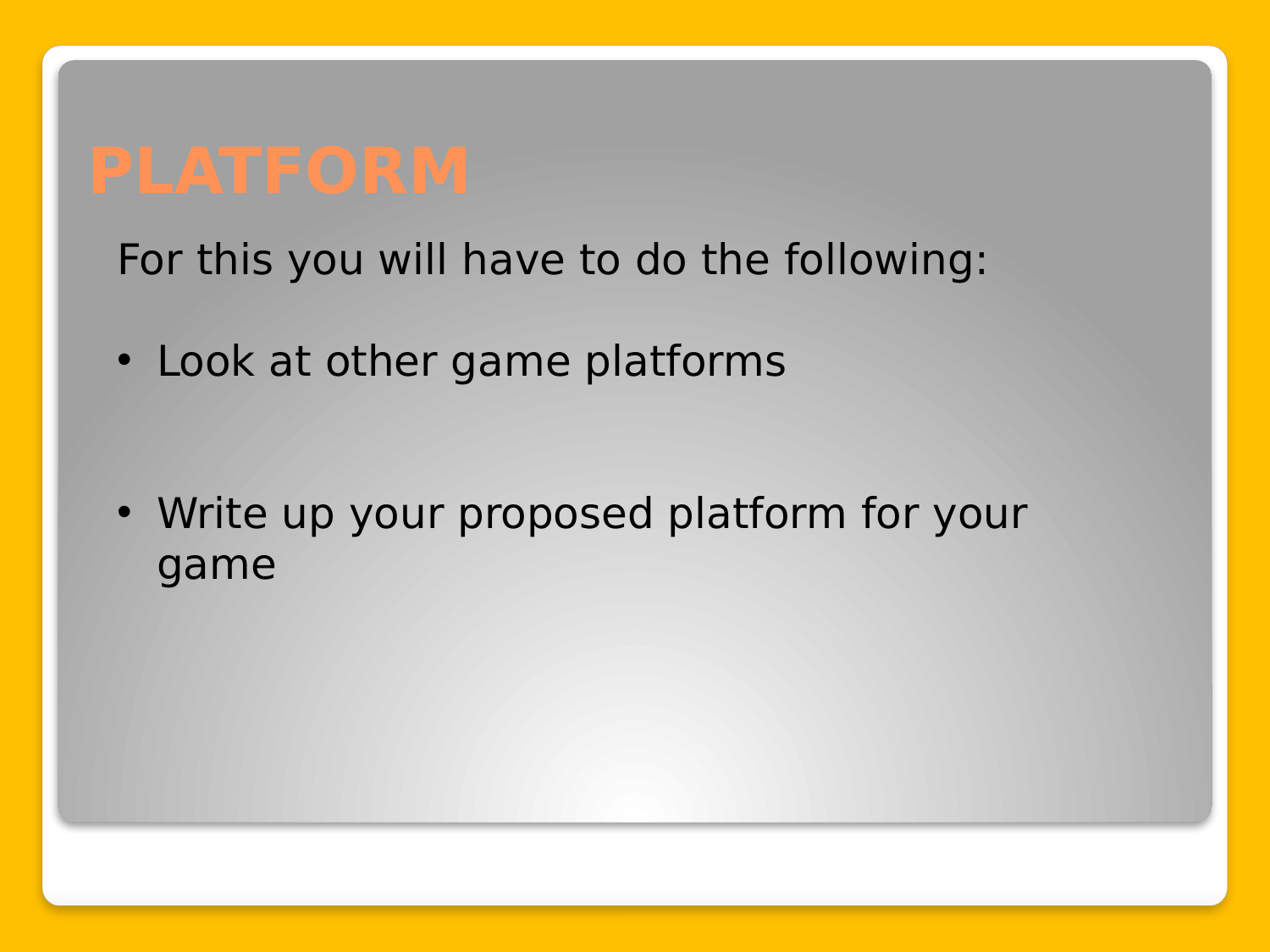

# PLATFORM
For this you will have to do the following:

Look at other game platforms

Write up your proposed platform for your game